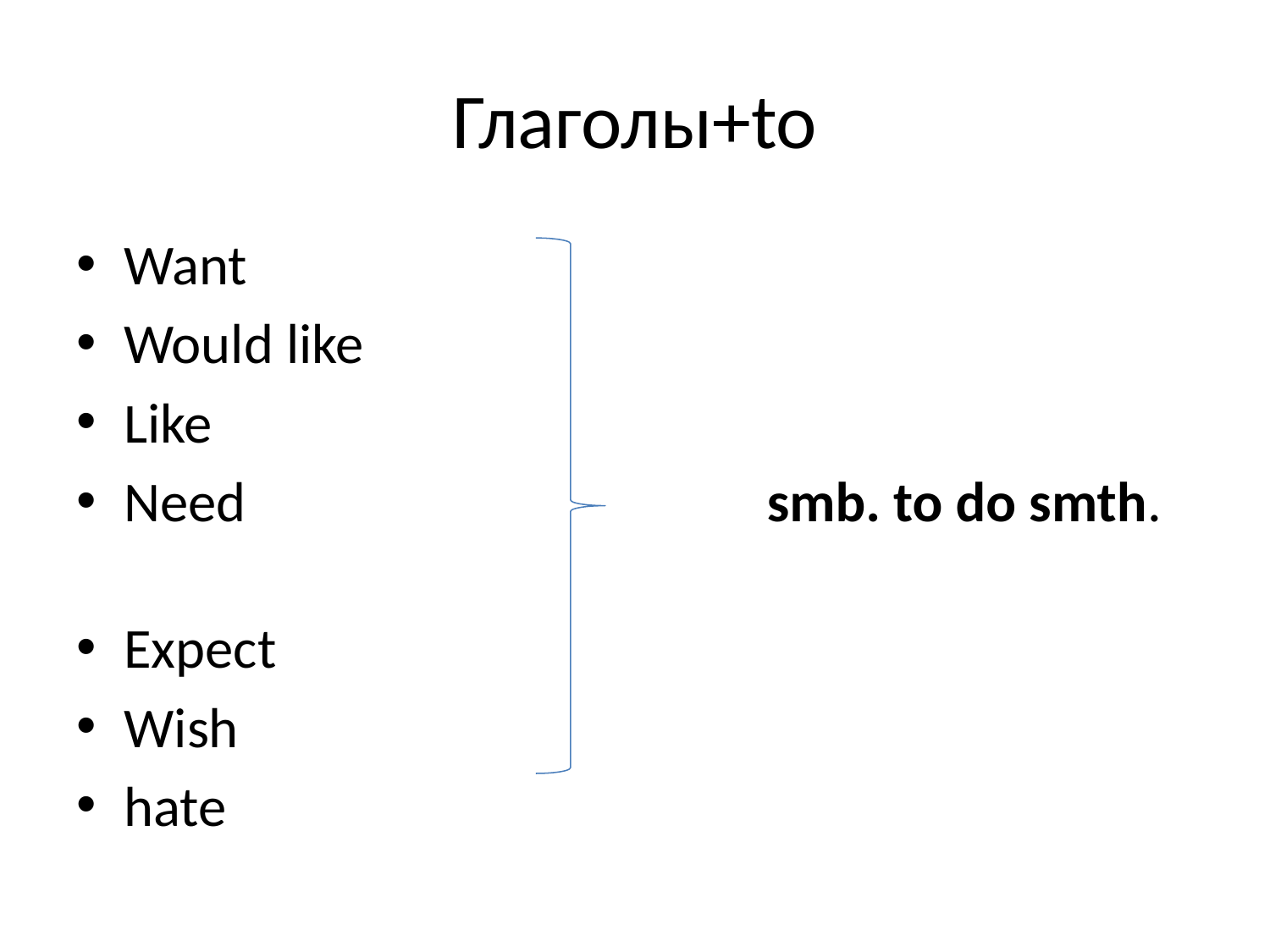

# Глаголы+to
Want
Would like
Like
Need                                         smb. to do smth.
Expect
Wish
hate